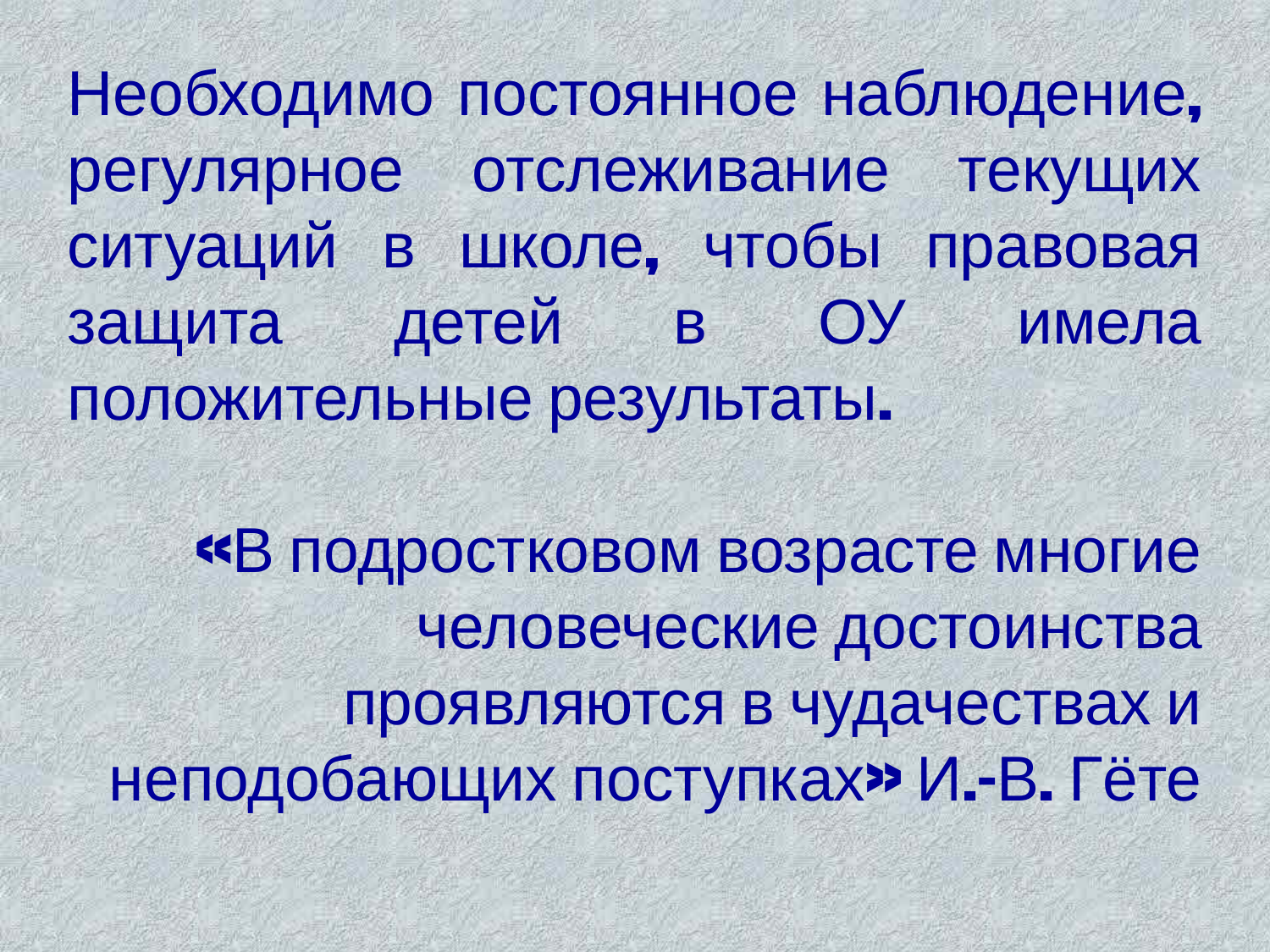

#
Необходимо постоянное наблюдение, регулярное отслеживание текущих ситуаций в школе, чтобы правовая защита детей в ОУ имела положительные результаты.

 «В подростковом возрасте многие человеческие достоинства проявляются в чудачествах и неподобающих поступках» И.-В. Гёте